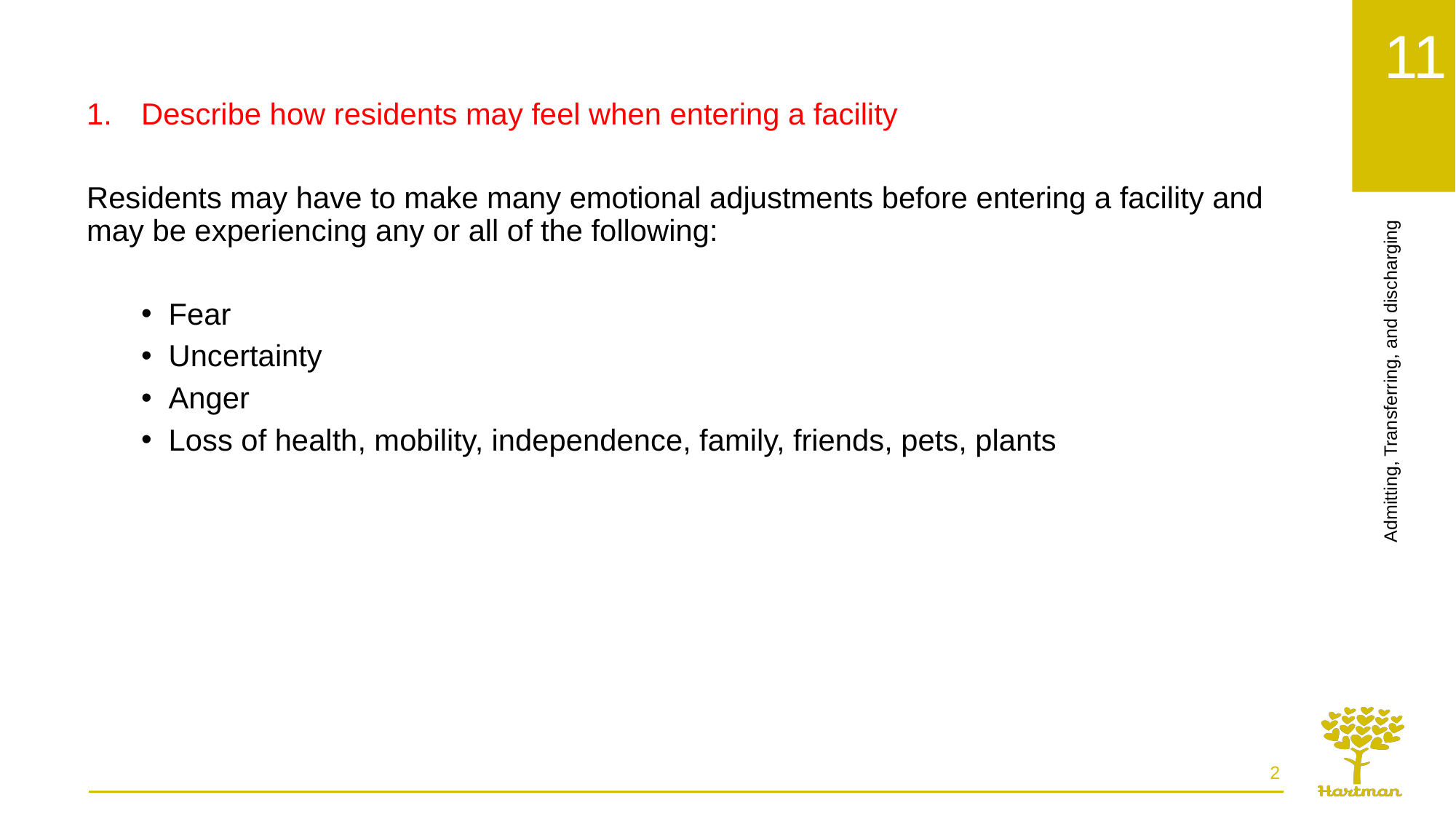

Describe how residents may feel when entering a facility

Residents may have to make many emotional adjustments before entering a facility and may be experiencing any or all of the following:

Fear
Uncertainty
Anger
Loss of health, mobility, independence, family, friends, pets, plants

2